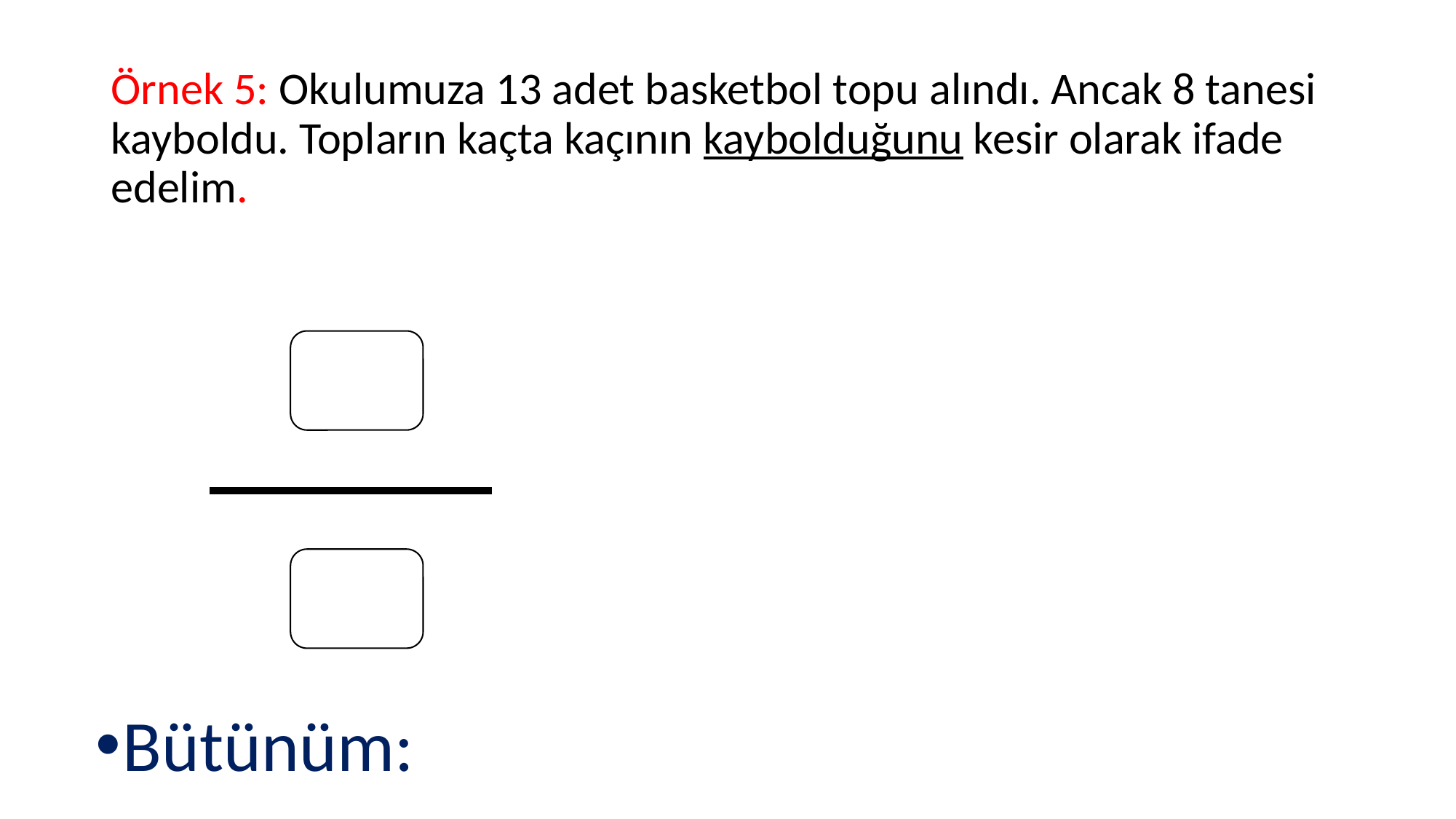

# Örnek 5: Okulumuza 13 adet basketbol topu alındı. Ancak 8 tanesi kayboldu. Topların kaçta kaçının kaybolduğunu kesir olarak ifade edelim.

Bütünüm: